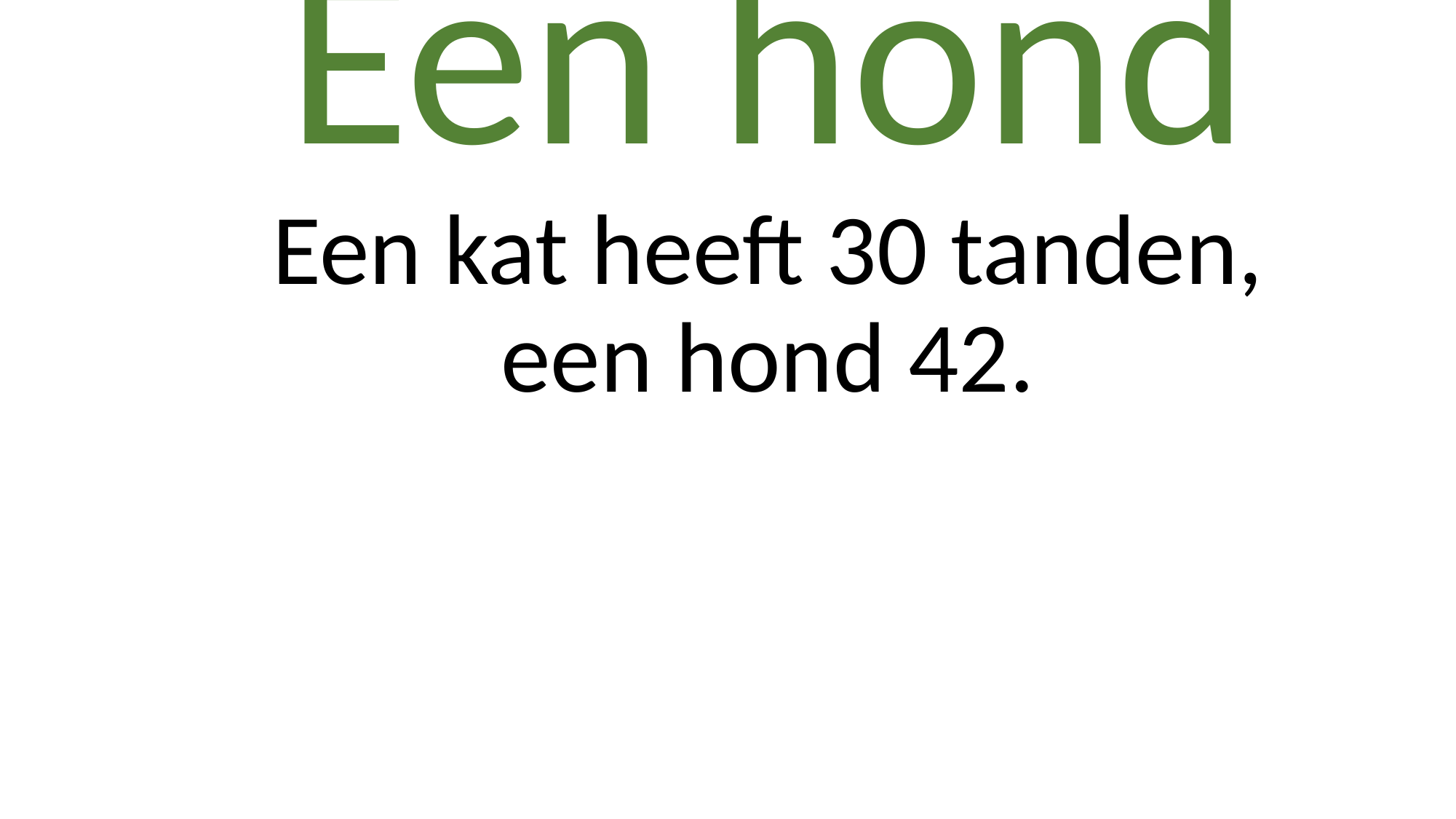

# Antwoord B Een hond Een kat heeft 30 tanden, een hond 42.